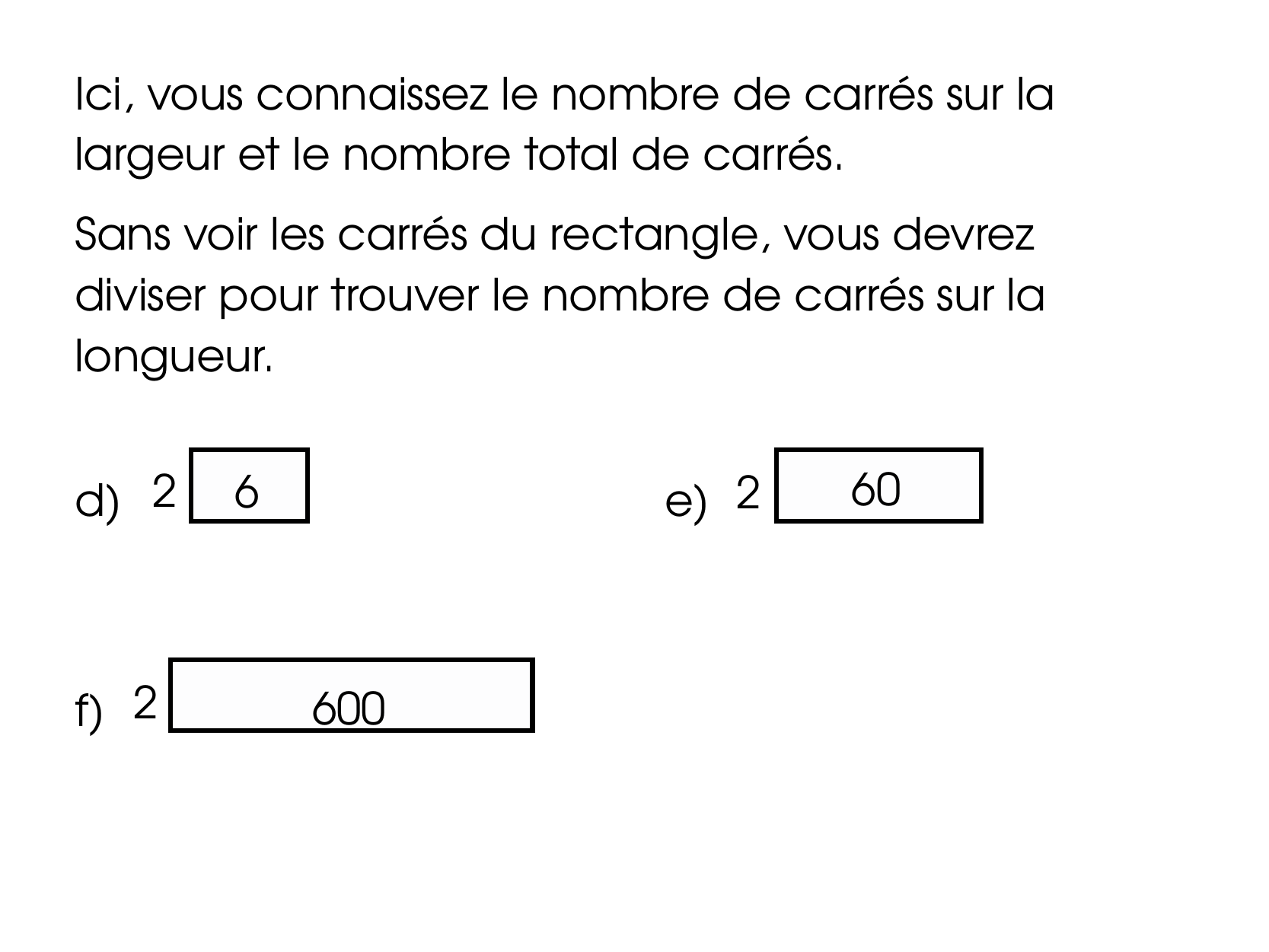

Ici, vous connaissez le nombre de carrés sur la largeur et le nombre total de carrés.
Sans voir les carrés du rectangle, vous devrez diviser pour trouver le nombre de carrés sur la longueur.
60

2
e)
2

6
d)

2
600
f)